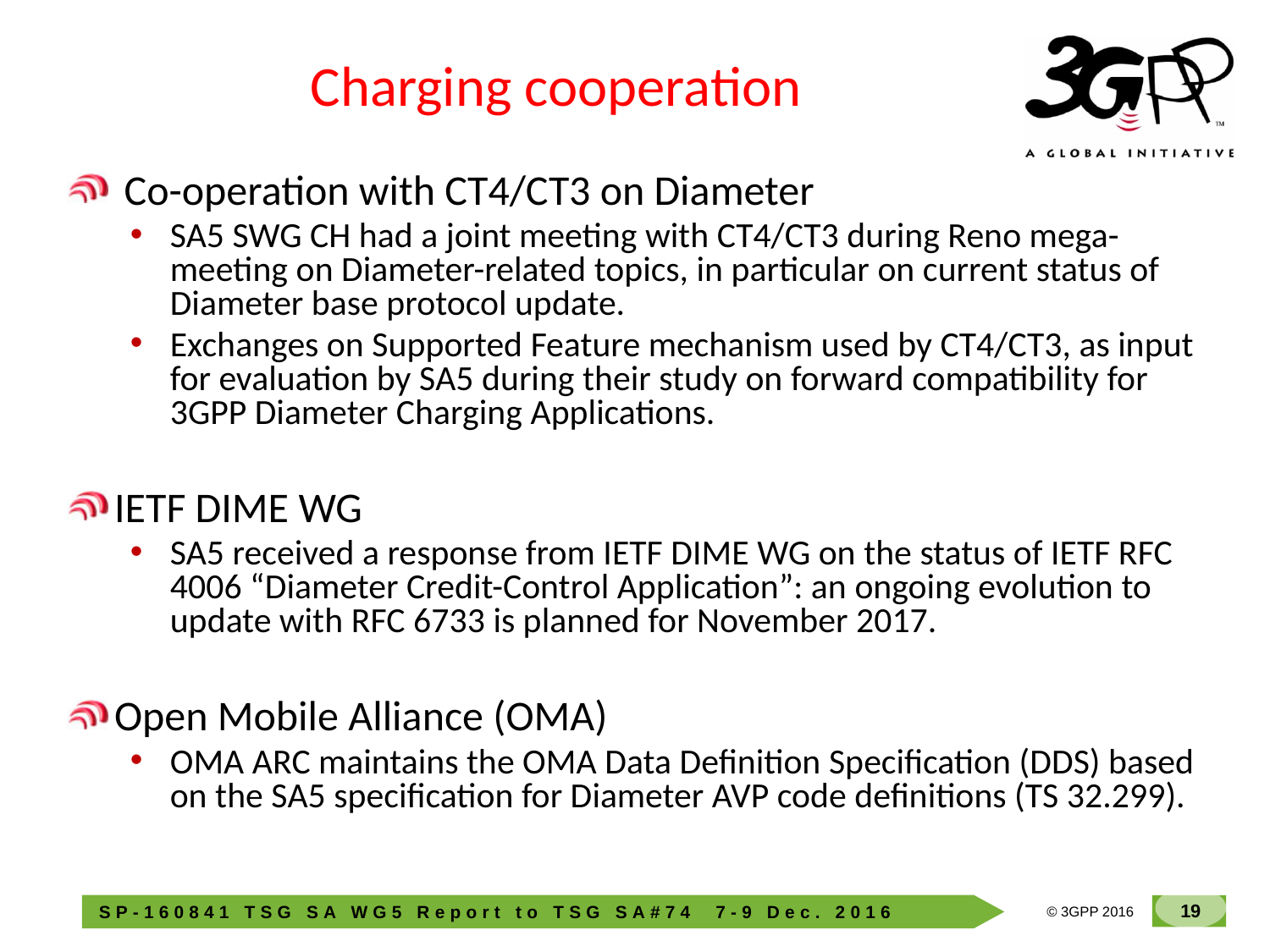

Charging cooperation
 Co-operation with CT4/CT3 on Diameter
SA5 SWG CH had a joint meeting with CT4/CT3 during Reno mega-meeting on Diameter-related topics, in particular on current status of Diameter base protocol update.
Exchanges on Supported Feature mechanism used by CT4/CT3, as input for evaluation by SA5 during their study on forward compatibility for 3GPP Diameter Charging Applications.

IETF DIME WG
SA5 received a response from IETF DIME WG on the status of IETF RFC 4006 “Diameter Credit-Control Application”: an ongoing evolution to update with RFC 6733 is planned for November 2017.

Open Mobile Alliance (OMA)
OMA ARC maintains the OMA Data Definition Specification (DDS) based on the SA5 specification for Diameter AVP code definitions (TS 32.299).